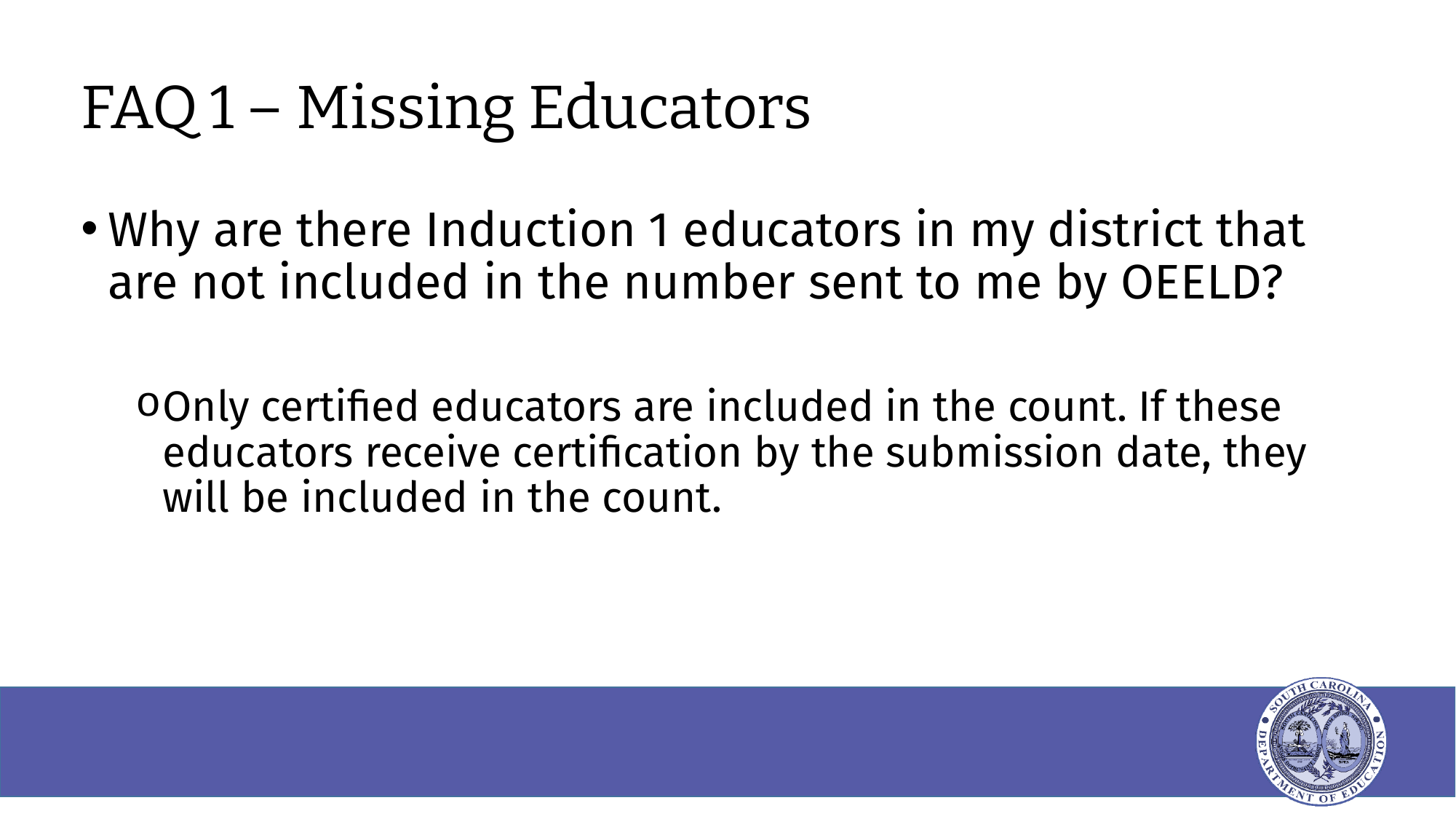

# FAQ 1 – Missing Educators
Why are there Induction 1 educators in my district that are not included in the number sent to me by OEELD?

Only certified educators are included in the count. If these educators receive certification by the submission date, they will be included in the count.